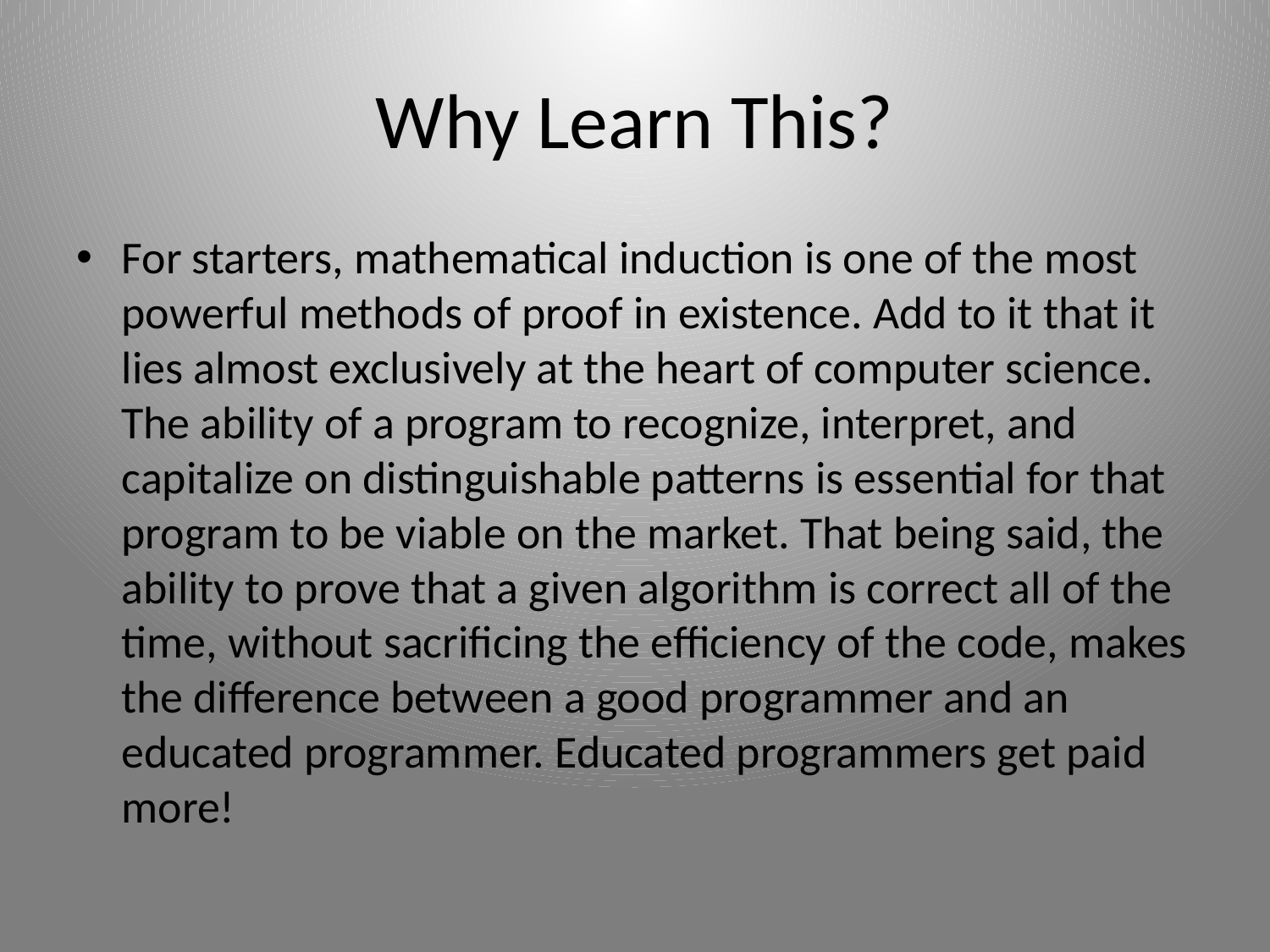

# Why Learn This?
For starters, mathematical induction is one of the most powerful methods of proof in existence. Add to it that it lies almost exclusively at the heart of computer science. The ability of a program to recognize, interpret, and capitalize on distinguishable patterns is essential for that program to be viable on the market. That being said, the ability to prove that a given algorithm is correct all of the time, without sacrificing the efficiency of the code, makes the difference between a good programmer and an educated programmer. Educated programmers get paid more!